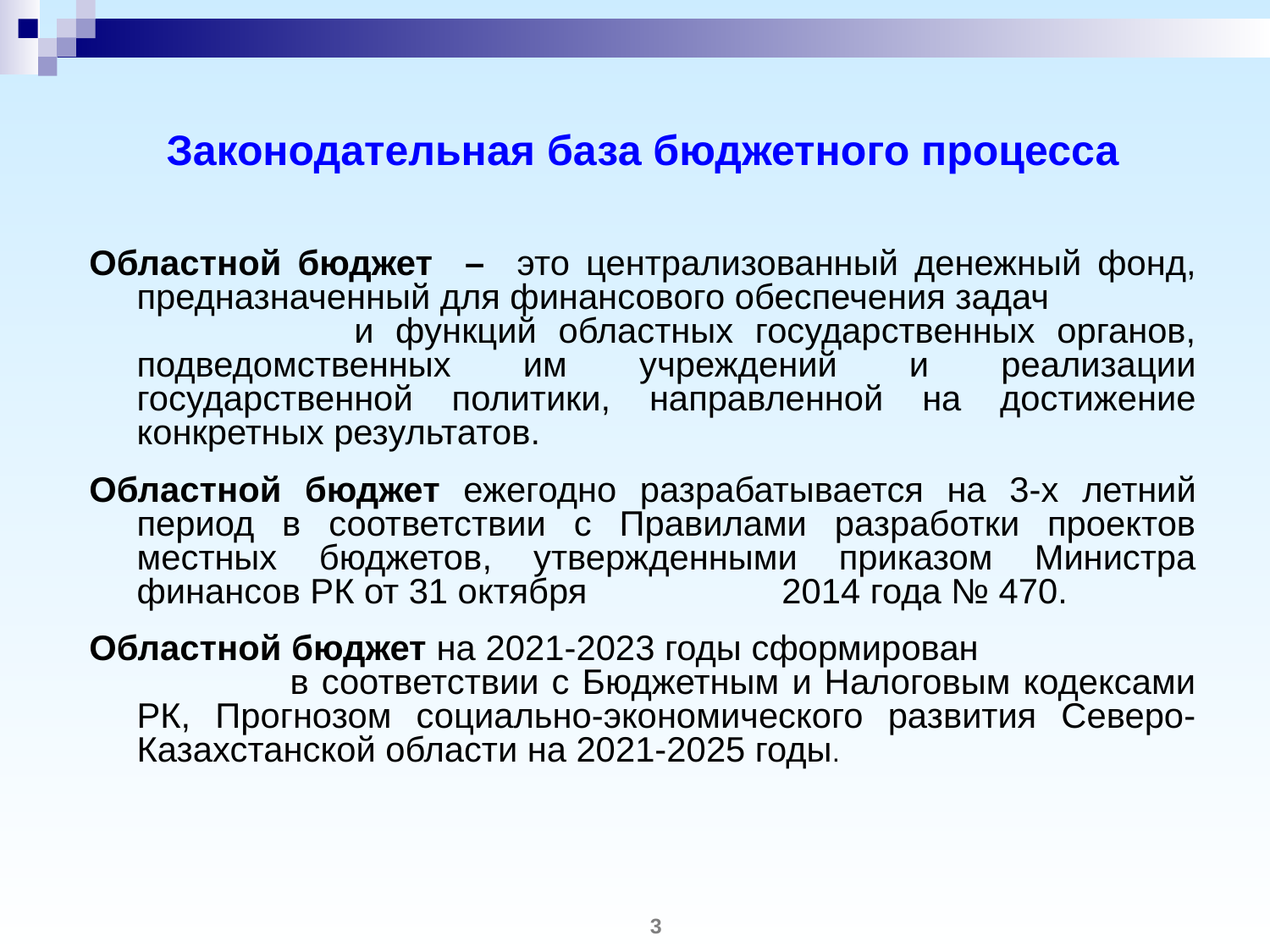

# Законодательная база бюджетного процесса
Областной бюджет  –  это централизованный денежный фонд, предназначенный для финансового обеспечения задач                          и функций областных государственных органов, подведомственных им учреждений и реализации государственной политики, направленной на достижение конкретных результатов.

Областной бюджет ежегодно разрабатывается на 3-х летний период в соответствии с Правилами разработки проектов местных бюджетов, утвержденными приказом Министра финансов РК от 31 октября                    2014 года № 470.

Областной бюджет на 2021-2023 годы сформирован                                   в соответствии с Бюджетным и Налоговым кодексами РК, Прогнозом социально-экономического развития Северо-Казахстанской области на 2021-2025 годы.
3